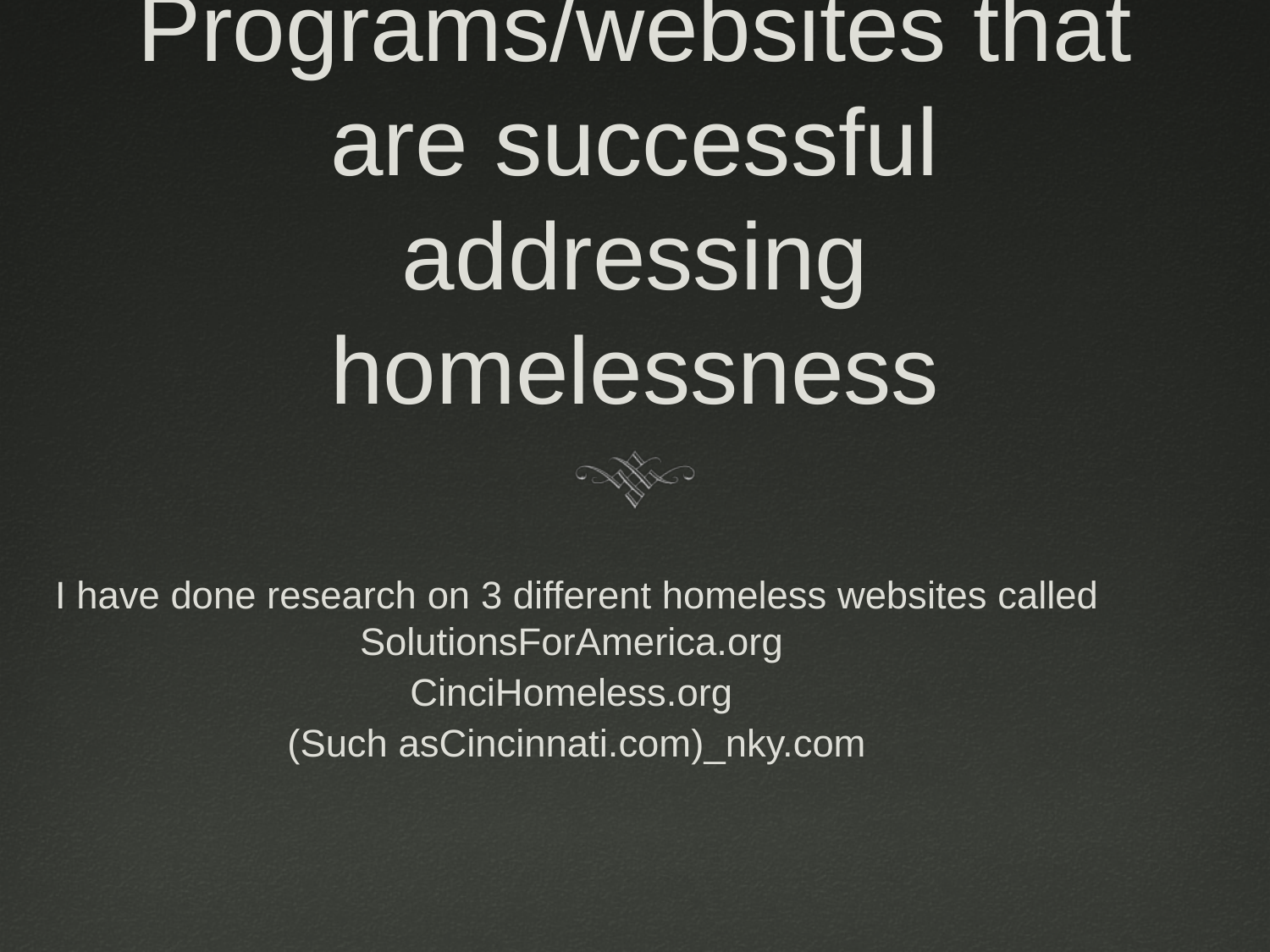

# Programs/websites that are successful addressing homelessness

I have done research on 3 different homeless websites called SolutionsForAmerica.org
CinciHomeless.org
(Such asCincinnati.com)_nky.com